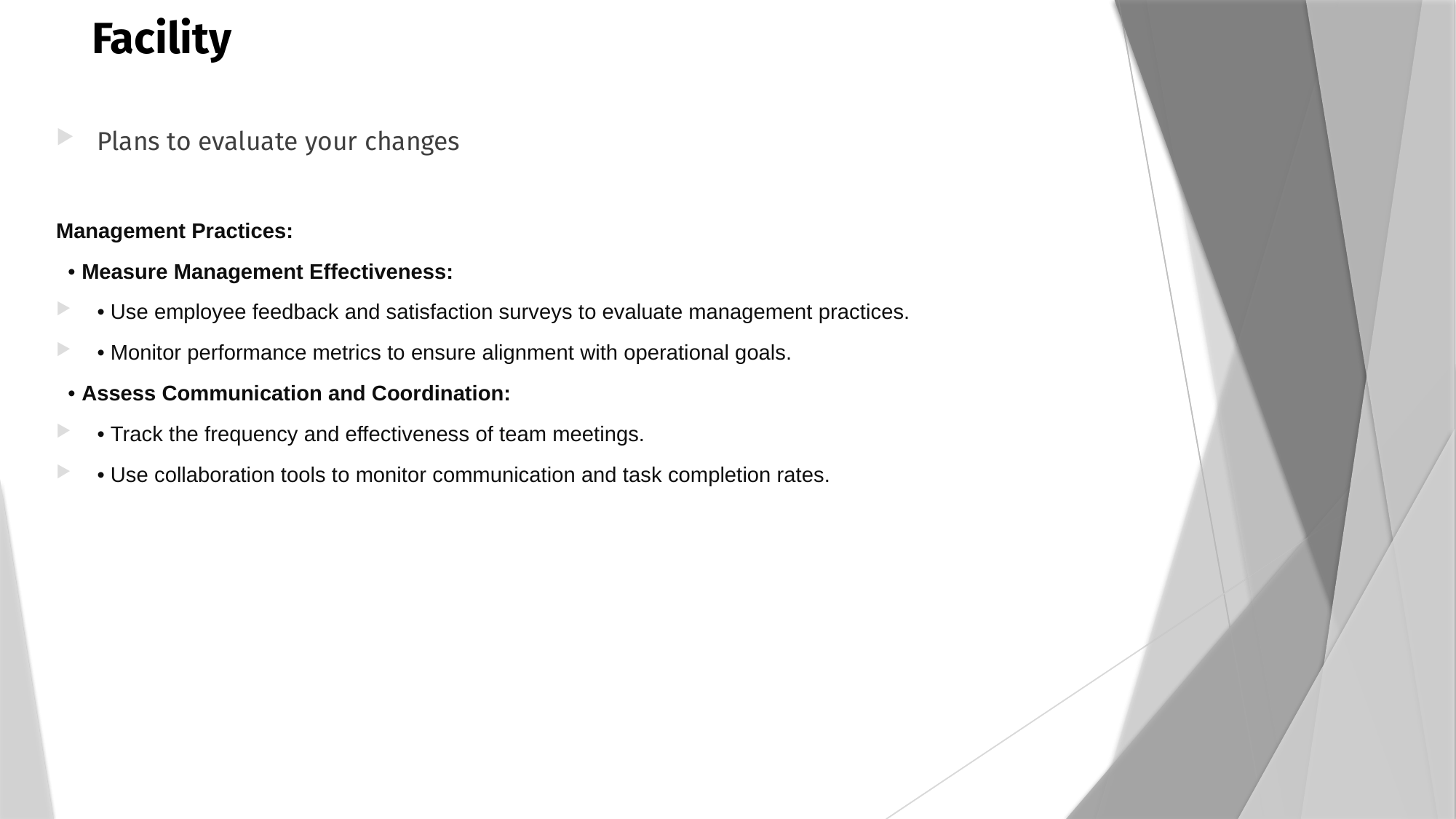

# Facility

Plans to evaluate your changes

Management Practices:
  • Measure Management Effectiveness:
• Use employee feedback and satisfaction surveys to evaluate management practices.
• Monitor performance metrics to ensure alignment with operational goals.
  • Assess Communication and Coordination:
• Track the frequency and effectiveness of team meetings.
• Use collaboration tools to monitor communication and task completion rates.